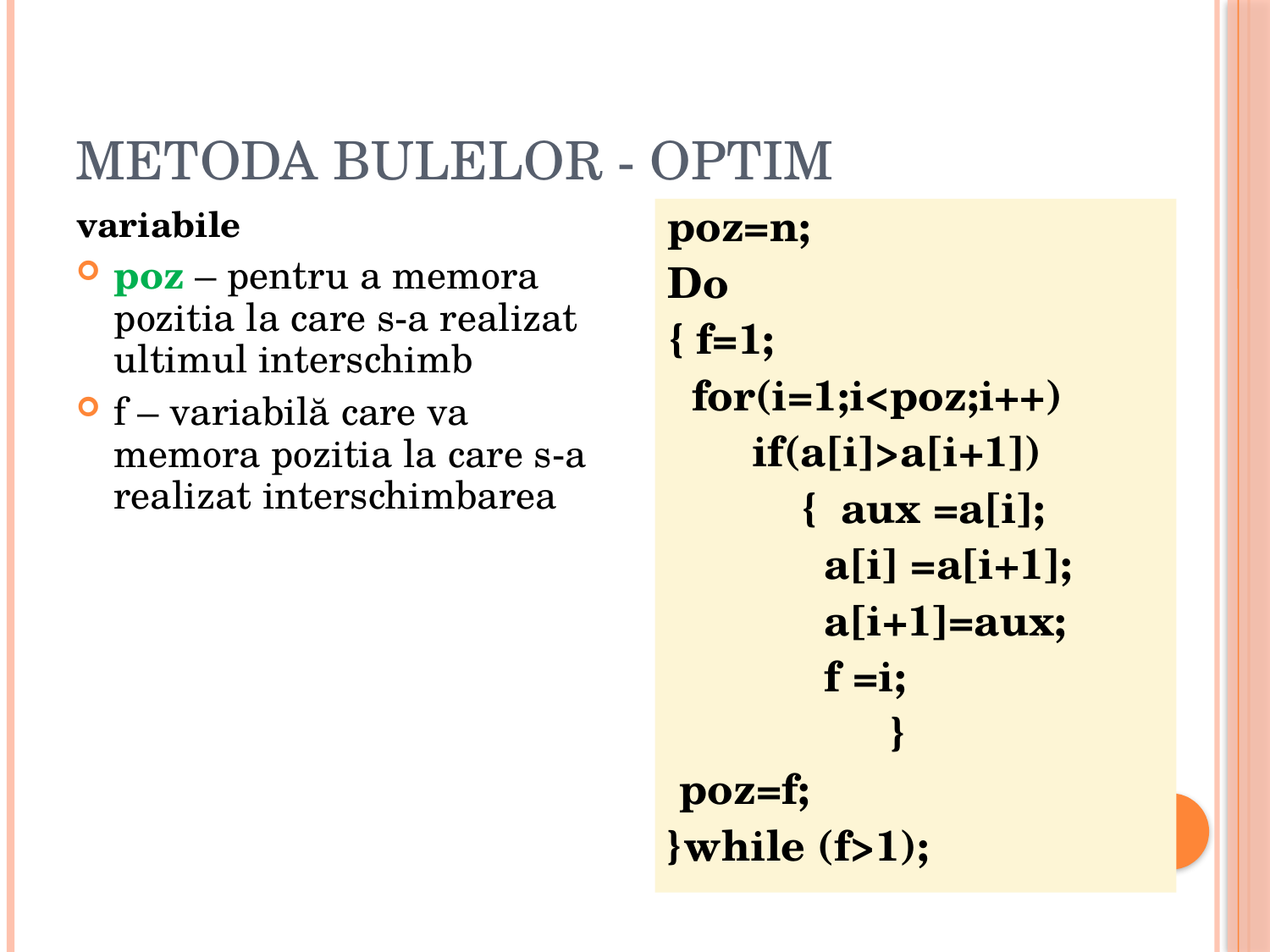

# Metoda bulelor - optim
poz=n;
Do
{ f=1;
  for(i=1;i<poz;i++)
       if(a[i]>a[i+1])
           {  aux =a[i];
             a[i] =a[i+1];
             a[i+1]=aux;
             f =i;
		 }
 poz=f;
}while (f>1);

variabile
poz – pentru a memora pozitia la care s-a realizat ultimul interschimb
f – variabilă care va memora pozitia la care s-a realizat interschimbarea